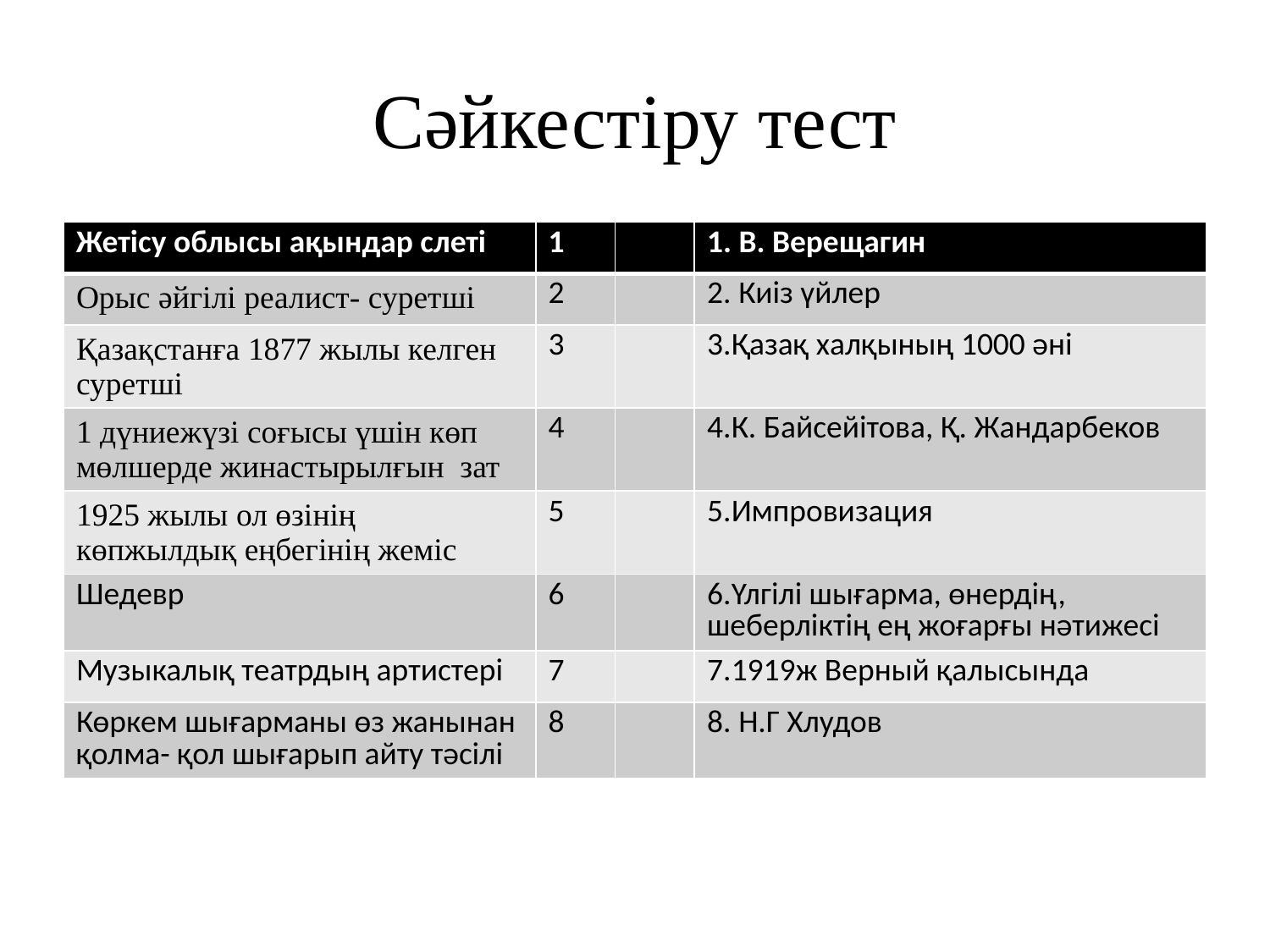

# Сәйкестіру тест
| Жетісу облысы ақындар слеті | 1 |  | 1. В. Верещагин |
| --- | --- | --- | --- |
| Орыс әйгілі реалист- суретші | 2 |  | 2. Киіз үйлер |
| Қазақстанға 1877 жылы келген суретші | 3 |  | 3.Қазақ халқының 1000 әні |
| 1 дүниежүзі соғысы үшін көп мөлшерде жинастырылғын зат | 4 |  | 4.К. Байсейітова, Қ. Жандарбеков |
| 1925 жылы ол өзінің көпжылдық еңбегінің жеміс | 5 |  | 5.Импровизация |
| Шедевр | 6 |  | 6.Үлгілі шығарма, өнердің, шеберліктің ең жоғарғы нәтижесі |
| Музыкалық театрдың артистері | 7 |  | 7.1919ж Верный қалысында |
| Көркем шығарманы өз жанынан қолма- қол шығарып айту тәсілі | 8 |  | 8. Н.Г Хлудов |